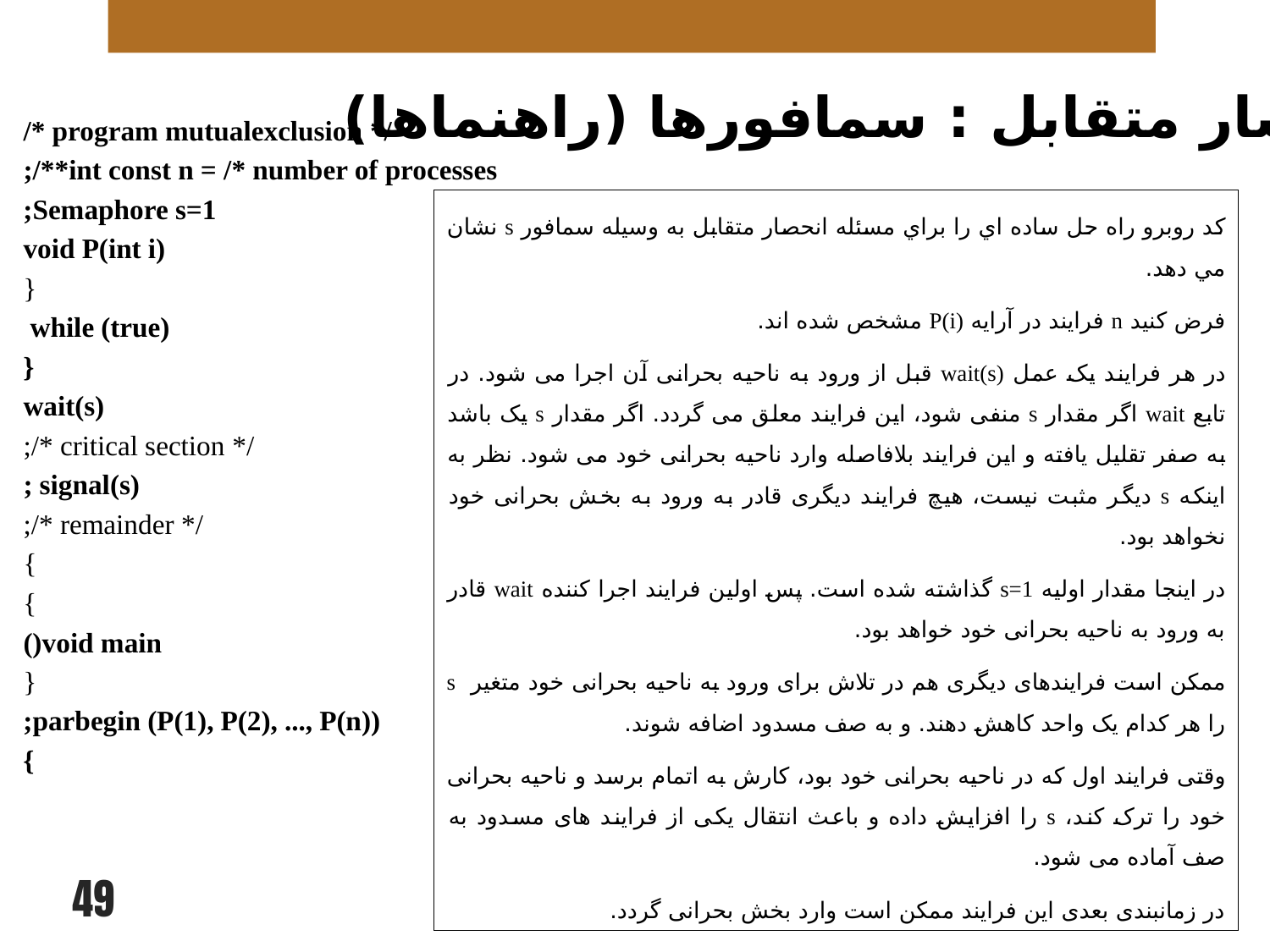

/* program mutualexclusion */
int const n = /* number of processes**/;
Semaphore s=1;
void P(int i)
{
   while (true)
     {
        wait(s)
         /* critical section */;
         signal(s) ;
         /* remainder */;
    }
}
void main()
{
     parbegin (P(1), P(2), ..., P(n));
}
انحصار متقابل : سمافورها (راهنماها)
کد روبرو راه حل ساده اي را براي مسئله انحصار متقابل به وسيله سمافور s نشان مي دهد.
فرض کنید n فرایند در آرایه P(i) مشخص شده اند.
در هر فرایند یک عمل wait(s) قبل از ورود به ناحیه بحرانی آن اجرا می شود. در تابع wait اگر مقدار s منفی شود، این فرایند معلق می گردد. اگر مقدار s یک باشد به صفر تقلیل یافته و این فرایند بلافاصله وارد ناحیه بحرانی خود می شود. نظر به اینکه s دیگر مثبت نیست، هیچ فرایند دیگری قادر به ورود به بخش بحرانی خود نخواهد بود.
در اینجا مقدار اولیه s=1 گذاشته شده است. پس اولین فرایند اجرا کننده wait قادر به ورود به ناحیه بحرانی خود خواهد بود.
ممکن است فرایندهای دیگری هم در تلاش برای ورود به ناحیه بحرانی خود متغیر  s را هر کدام یک واحد کاهش دهند. و به صف مسدود اضافه شوند.
وقتی فرایند اول که در ناحیه بحرانی خود بود، کارش به اتمام برسد و ناحیه بحرانی خود را ترک کند، s را افزایش داده و باعث انتقال یکی از فرایند های مسدود به صف آماده می شود.
در زمانبندی بعدی این فرایند ممکن است وارد بخش بحرانی گردد.

49